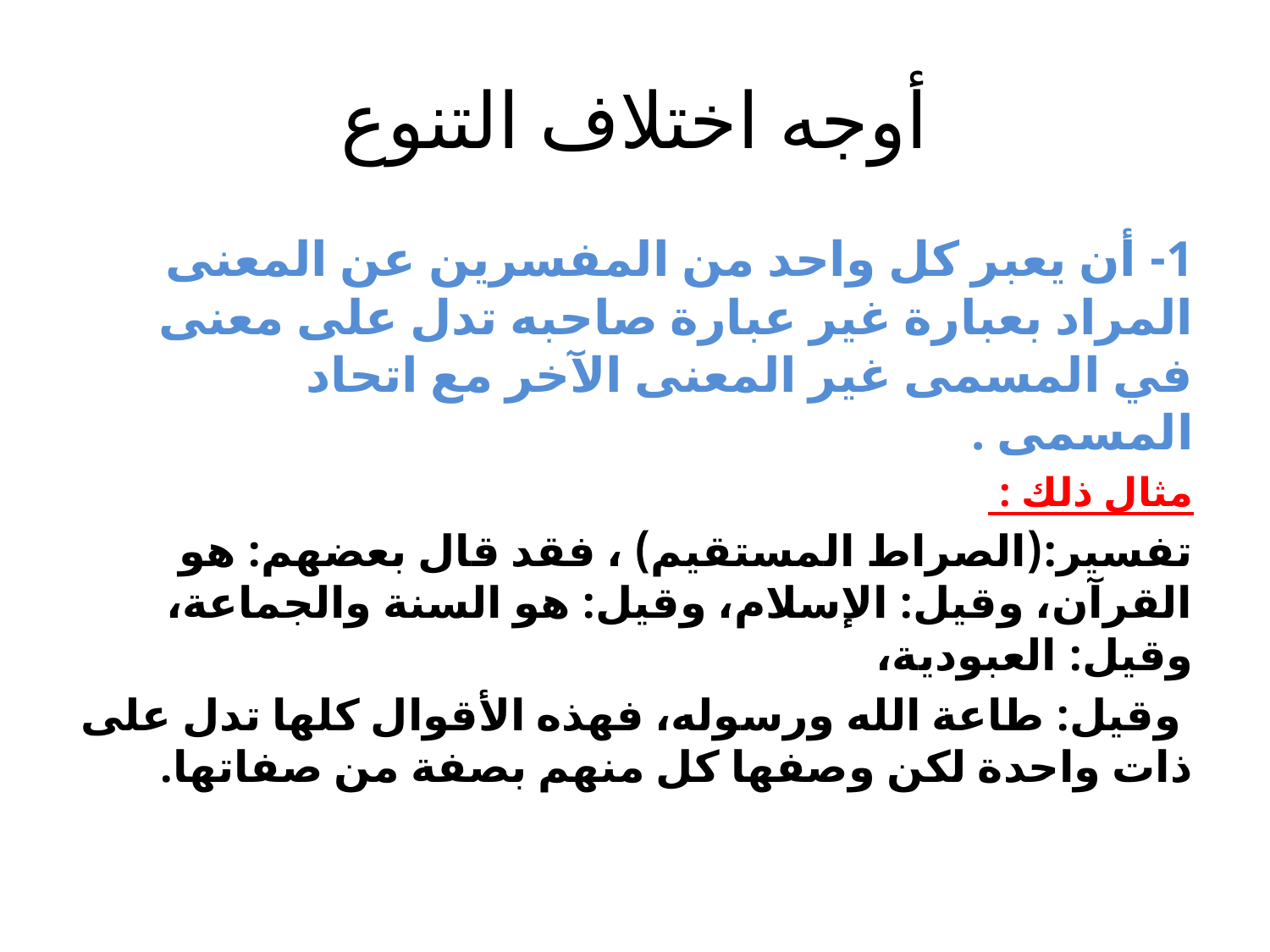

# أوجه اختلاف التنوع
1- أن يعبر كل واحد من المفسرين عن المعنى المراد بعبارة غير عبارة صاحبه تدل على معنى في المسمى غير المعنى الآخر مع اتحاد المسمى .
مثال ذلك :
تفسير:(الصراط المستقيم) ، فقد قال بعضهم: هو القرآن، وقيل: الإسلام، وقيل: هو السنة والجماعة، وقيل: العبودية،
 وقيل: طاعة الله ورسوله، فهذه الأقوال كلها تدل على ذات واحدة لكن وصفها كل منهم بصفة من صفاتها.